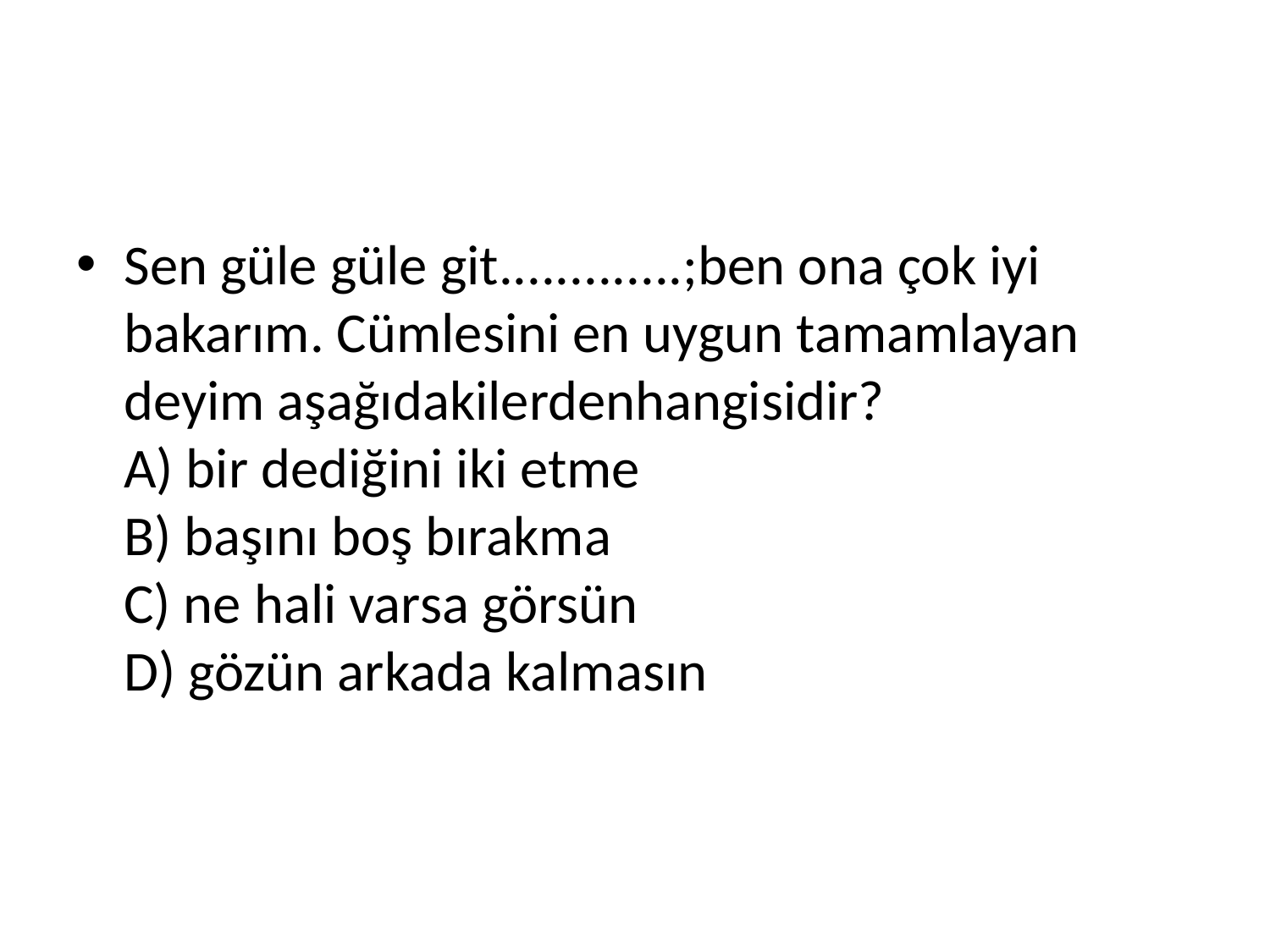

#
Sen güle güle git.............;ben ona çok iyi bakarım. Cümlesini en uygun tamamlayan deyim aşağıdakilerdenhangisidir? 
A) bir dediğini iki etme 
B) başını boş bırakma 
C) ne hali varsa görsün 
D) gözün arkada kalmasın